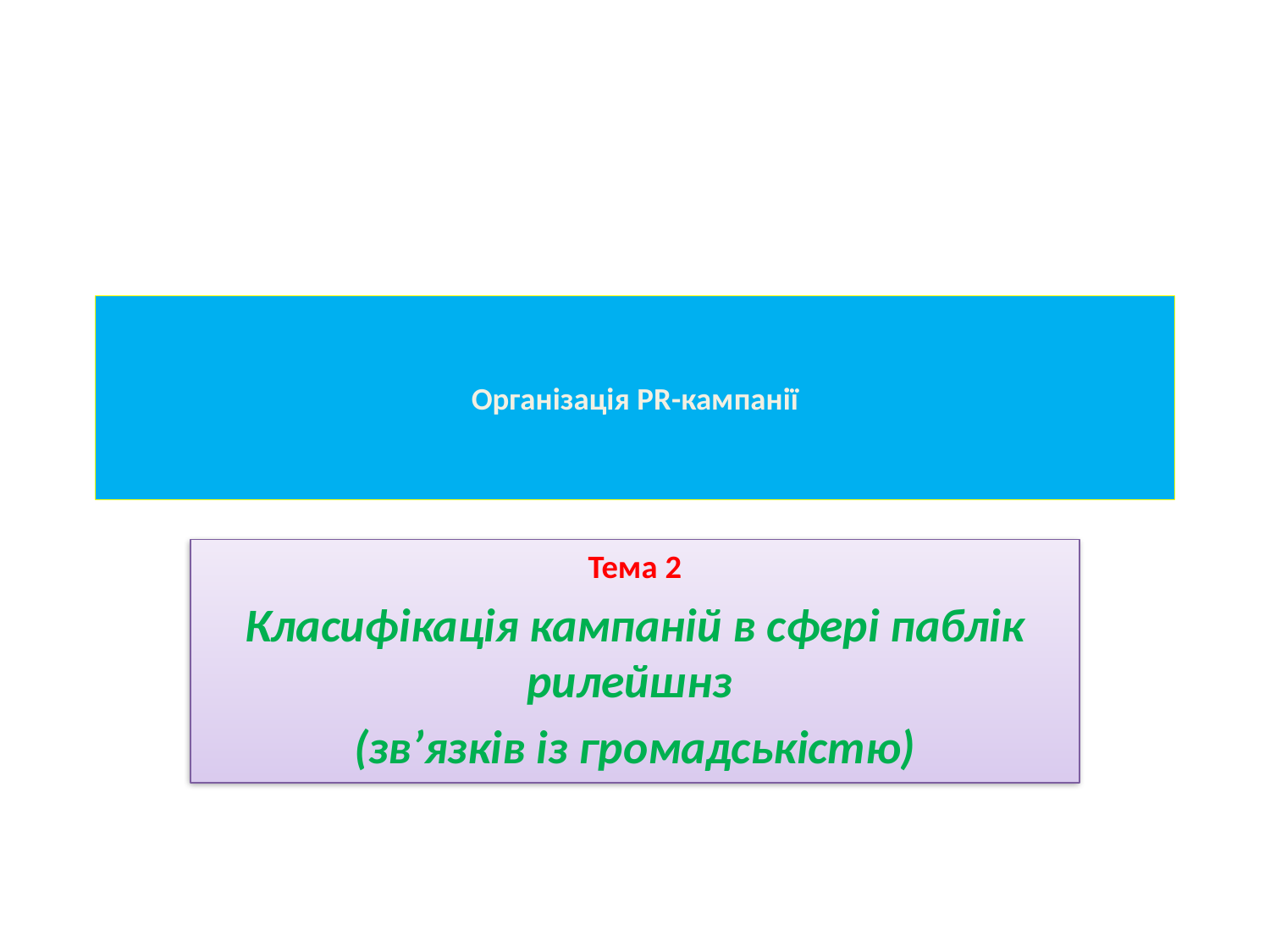

# Організація PR-кампанії
Тема 2
Класифікація кампаній в сфері паблік рилейшнз
(зв’язків із громадськістю)